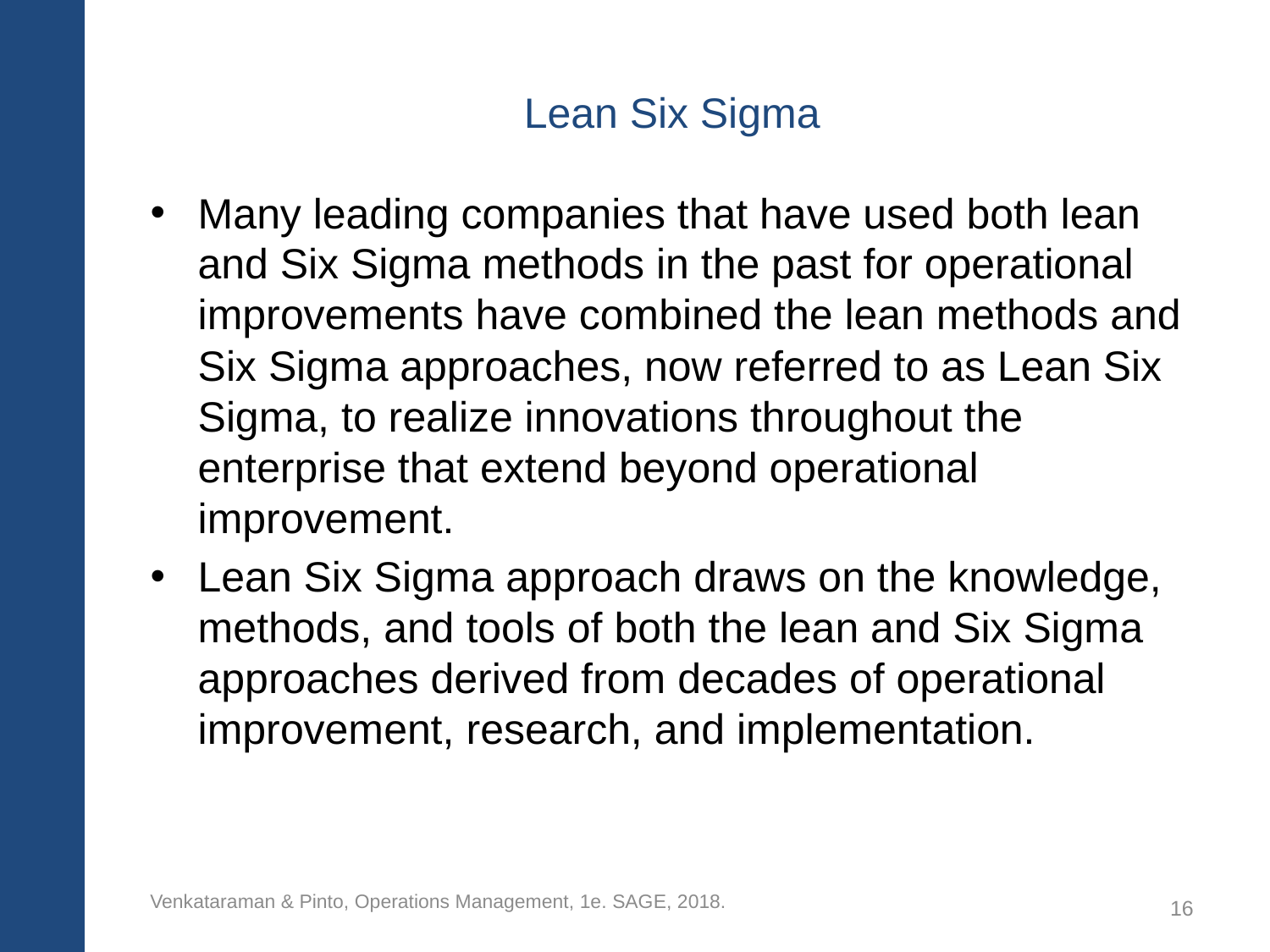

# Lean Six Sigma
Many leading companies that have used both lean and Six Sigma methods in the past for operational improvements have combined the lean methods and Six Sigma approaches, now referred to as Lean Six Sigma, to realize innovations throughout the enterprise that extend beyond operational improvement.
Lean Six Sigma approach draws on the knowledge, methods, and tools of both the lean and Six Sigma approaches derived from decades of operational improvement, research, and implementation.
Venkataraman & Pinto, Operations Management, 1e. SAGE, 2018.
16